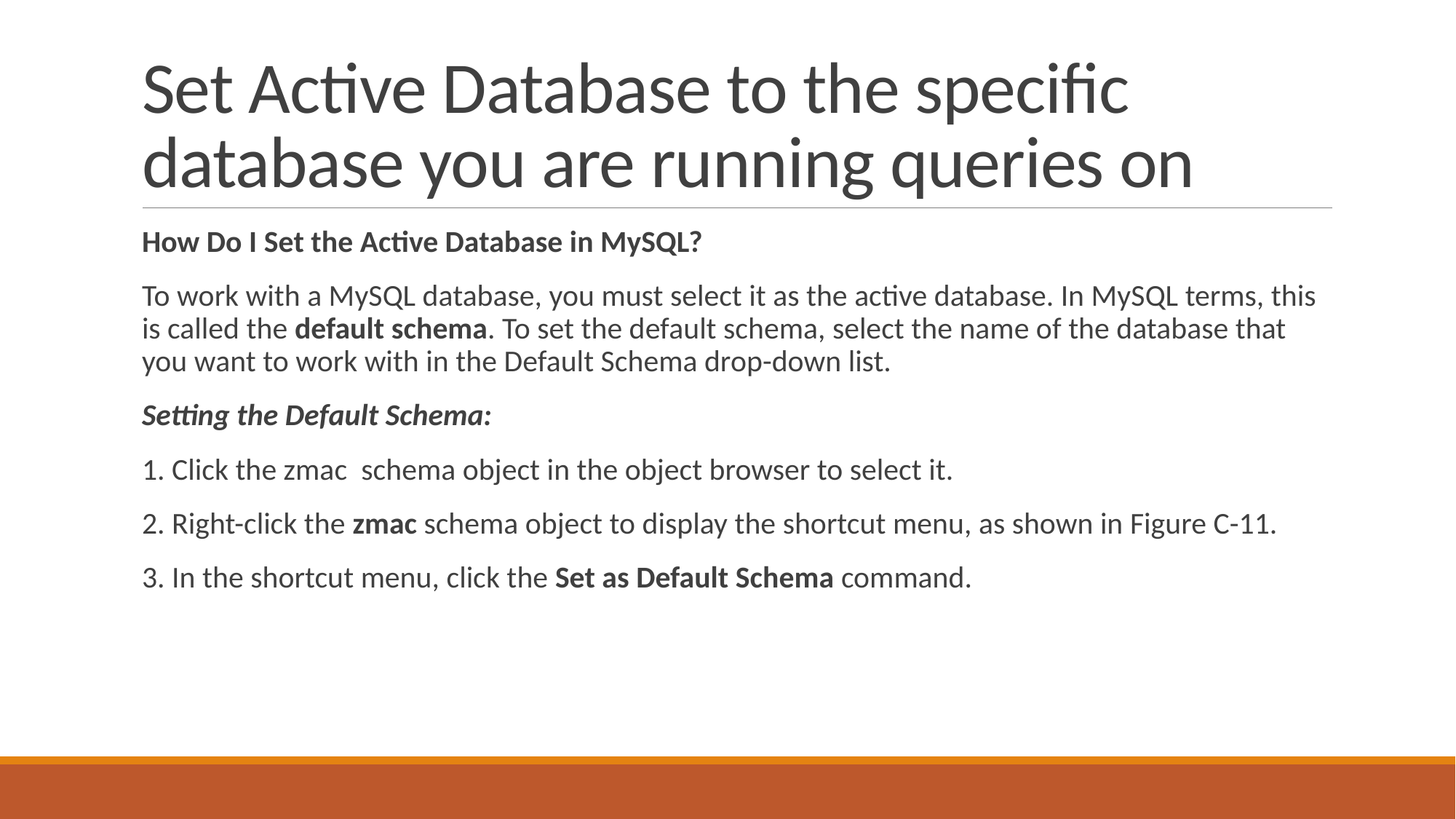

# Set Active Database to the specific database you are running queries on
How Do I Set the Active Database in MySQL?
To work with a MySQL database, you must select it as the active database. In MySQL terms, this is called the default schema. To set the default schema, select the name of the database that you want to work with in the Default Schema drop-down list.
Setting the Default Schema:
1. Click the zmac  schema object in the object browser to select it.
2. Right-click the zmac schema object to display the shortcut menu, as shown in Figure C-11.
3. In the shortcut menu, click the Set as Default Schema command.